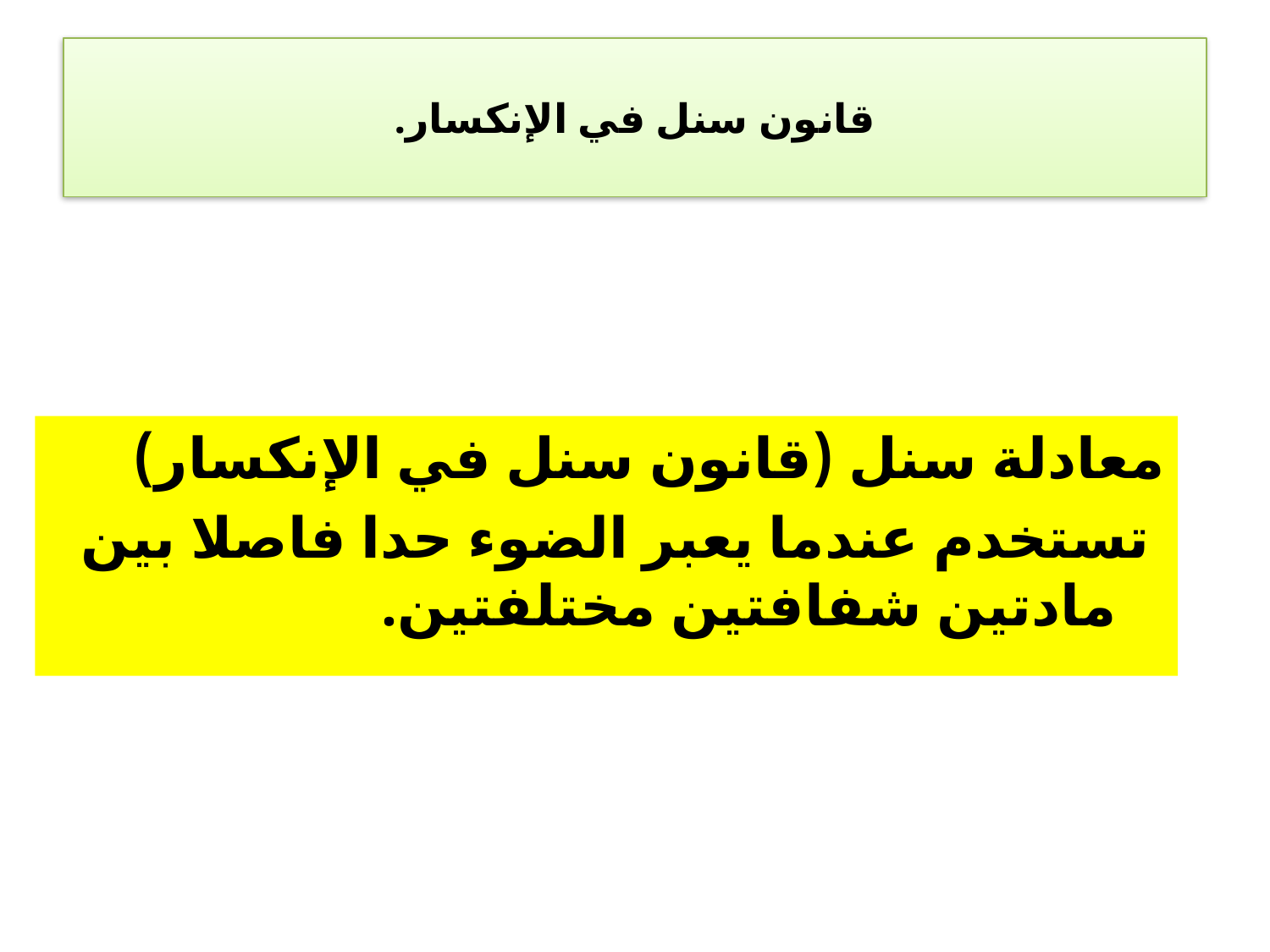

# قانون سنل في الإنكسار.
معادلة سنل (قانون سنل في الإنكسار)
 تستخدم عندما يعبر الضوء حدا فاصلا بين مادتين شفافتين مختلفتين.